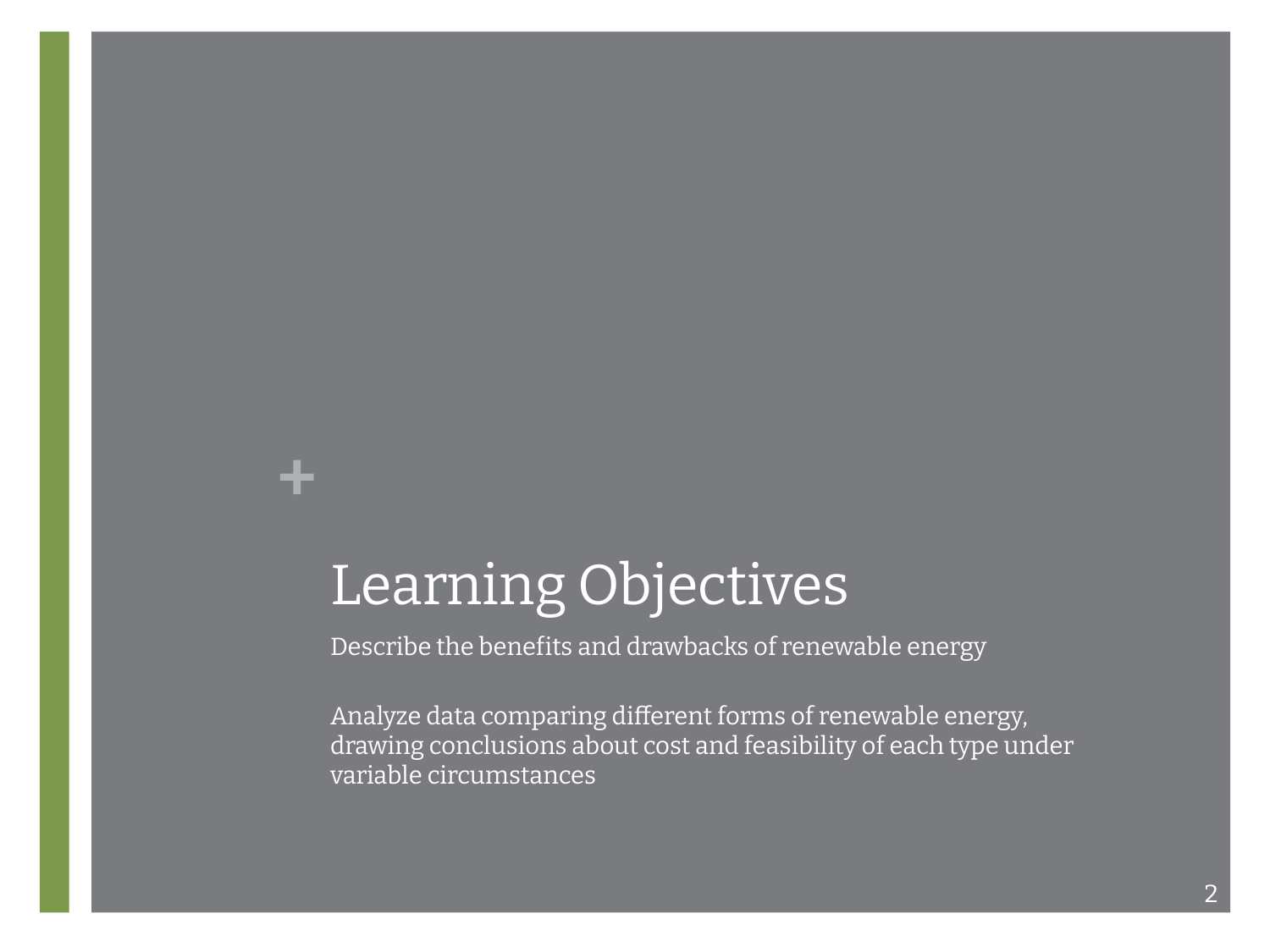

# Learning Objectives
Describe the benefits and drawbacks of renewable energy

Analyze data comparing different forms of renewable energy, drawing conclusions about cost and feasibility of each type under variable circumstances

2